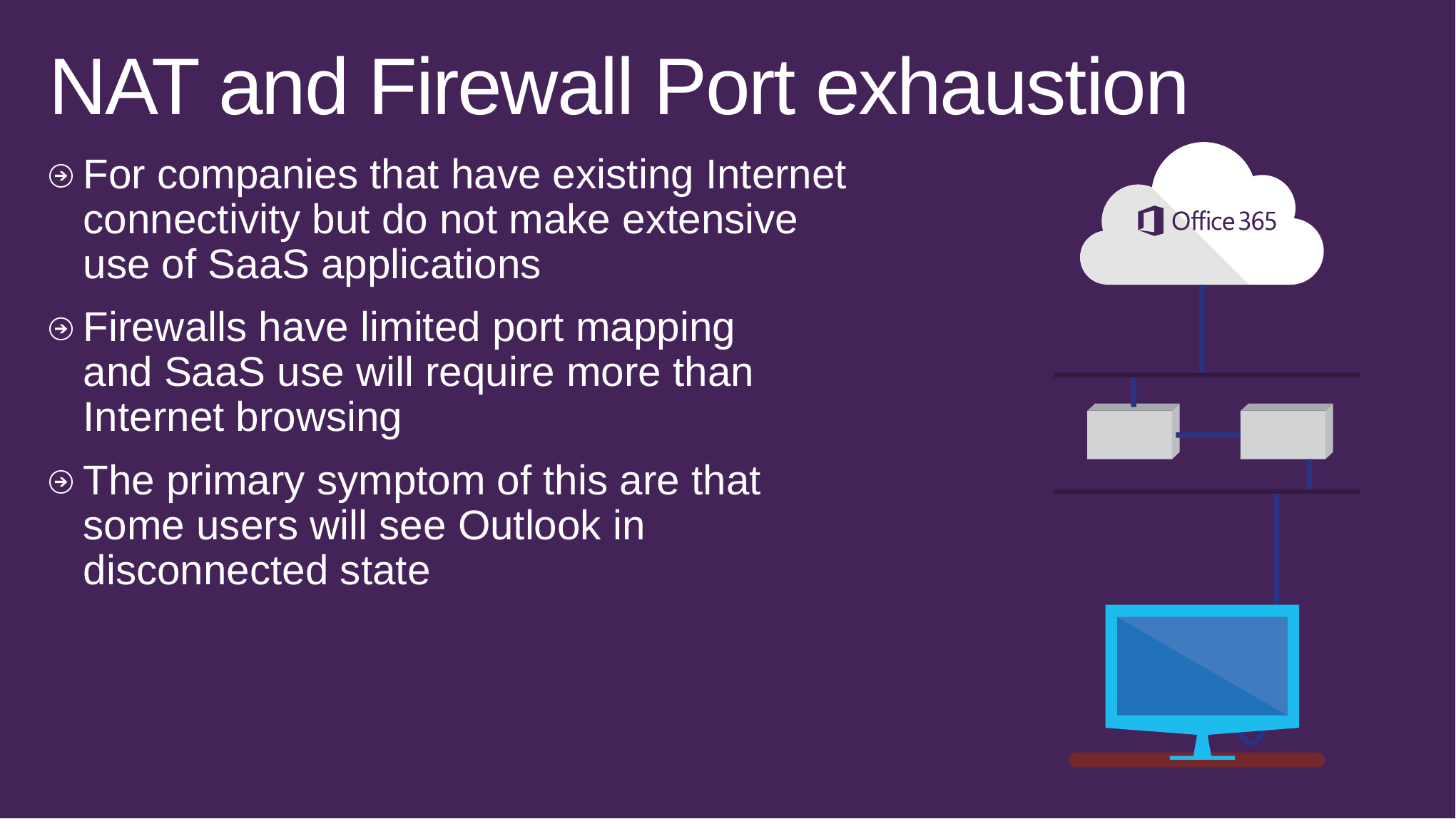

# NAT and Firewall Port exhaustion
For companies that have existing Internet connectivity but do not make extensive
use of SaaS applications
Firewalls have limited port mapping
and SaaS use will require more than
Internet browsing
The primary symptom of this are that some users will see Outlook in disconnected state